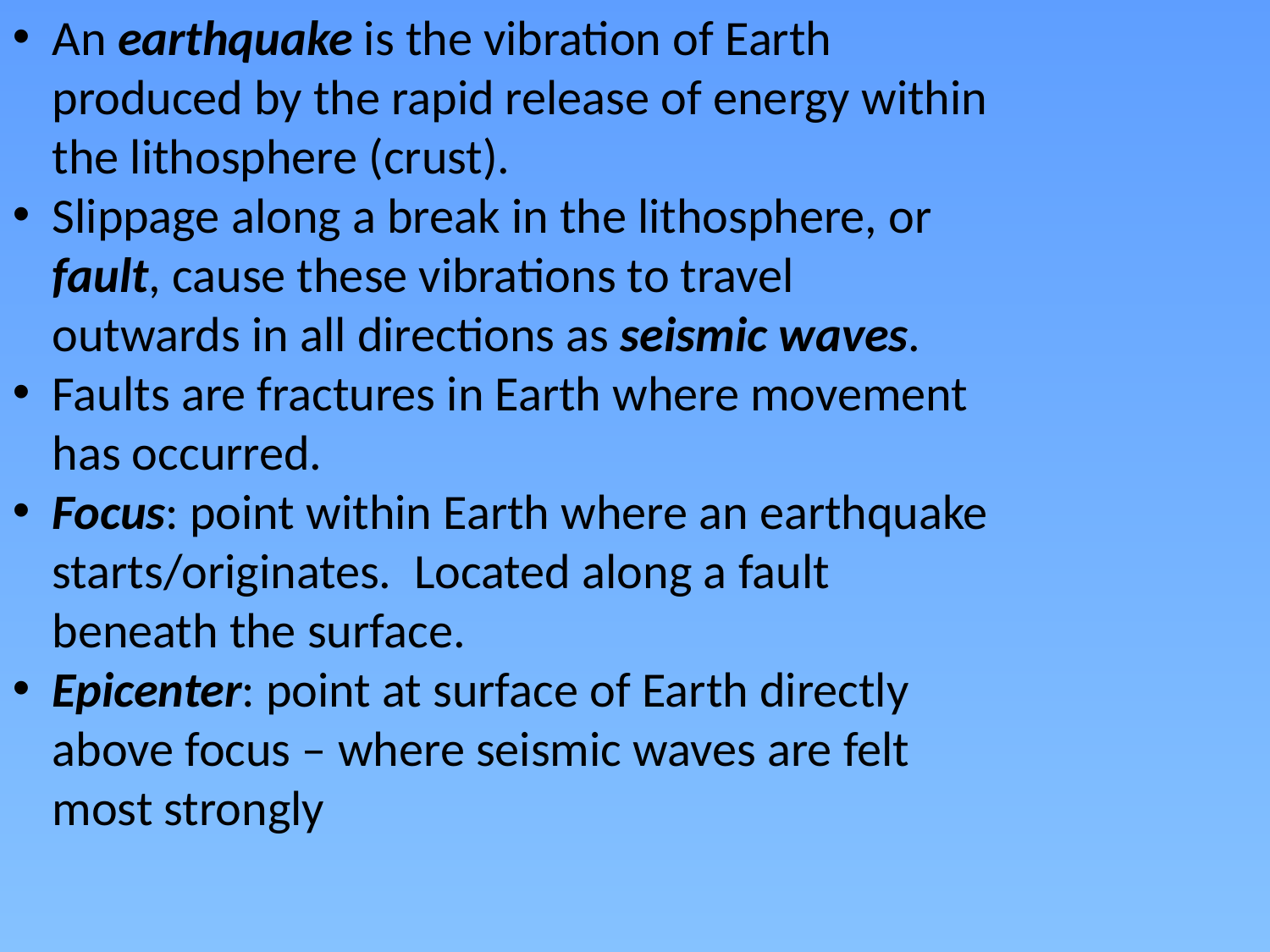

An earthquake is the vibration of Earth produced by the rapid release of energy within the lithosphere (crust).
Slippage along a break in the lithosphere, or fault, cause these vibrations to travel outwards in all directions as seismic waves.
Faults are fractures in Earth where movement has occurred.
Focus: point within Earth where an earthquake starts/originates.  Located along a fault beneath the surface.
Epicenter: point at surface of Earth directly above focus – where seismic waves are felt most strongly